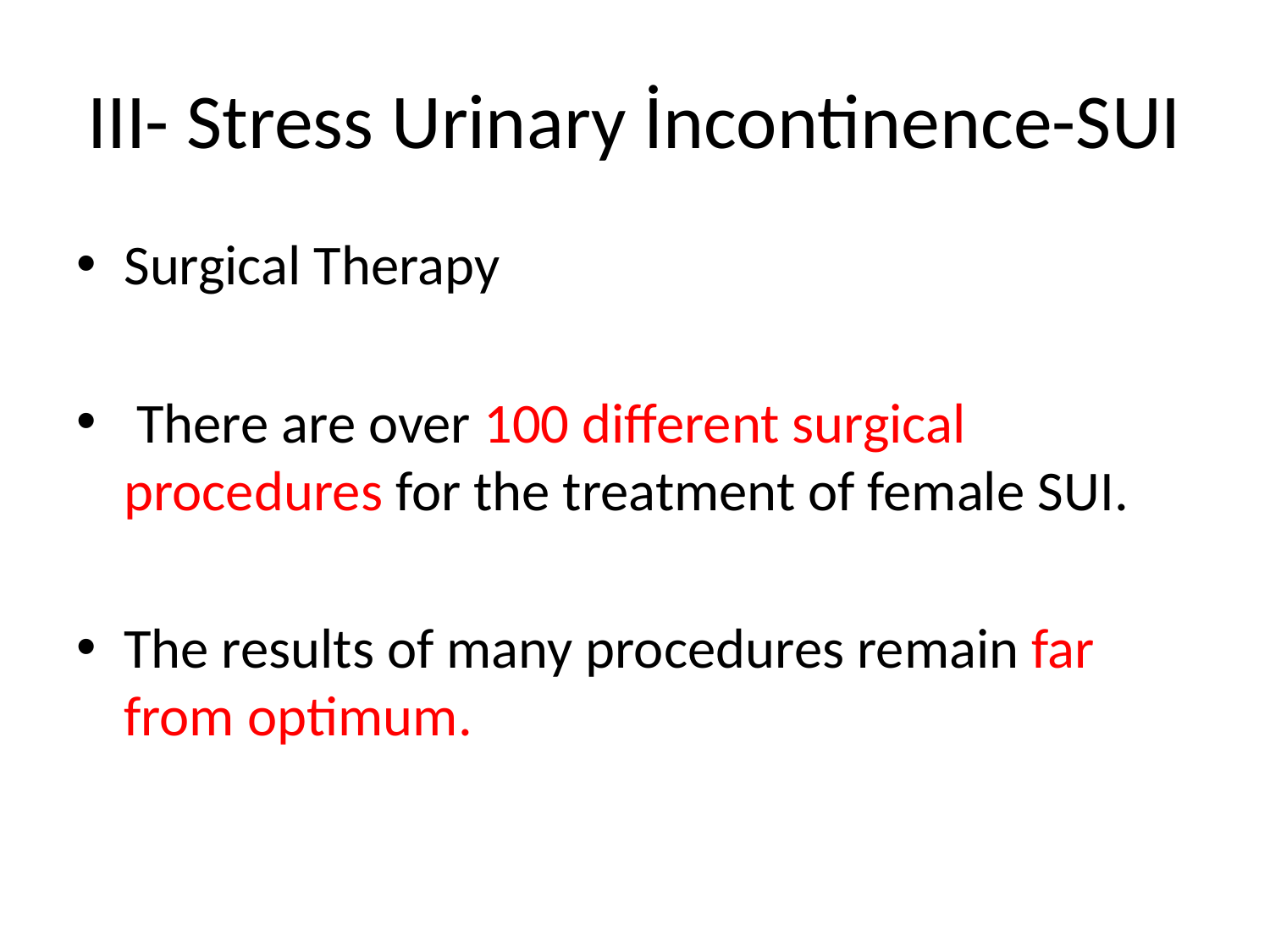

# III- Stress Urinary İncontinence-SUI
Surgical Therapy

 There are over 100 different surgical procedures for the treatment of female SUI.

The results of many procedures remain far from optimum.